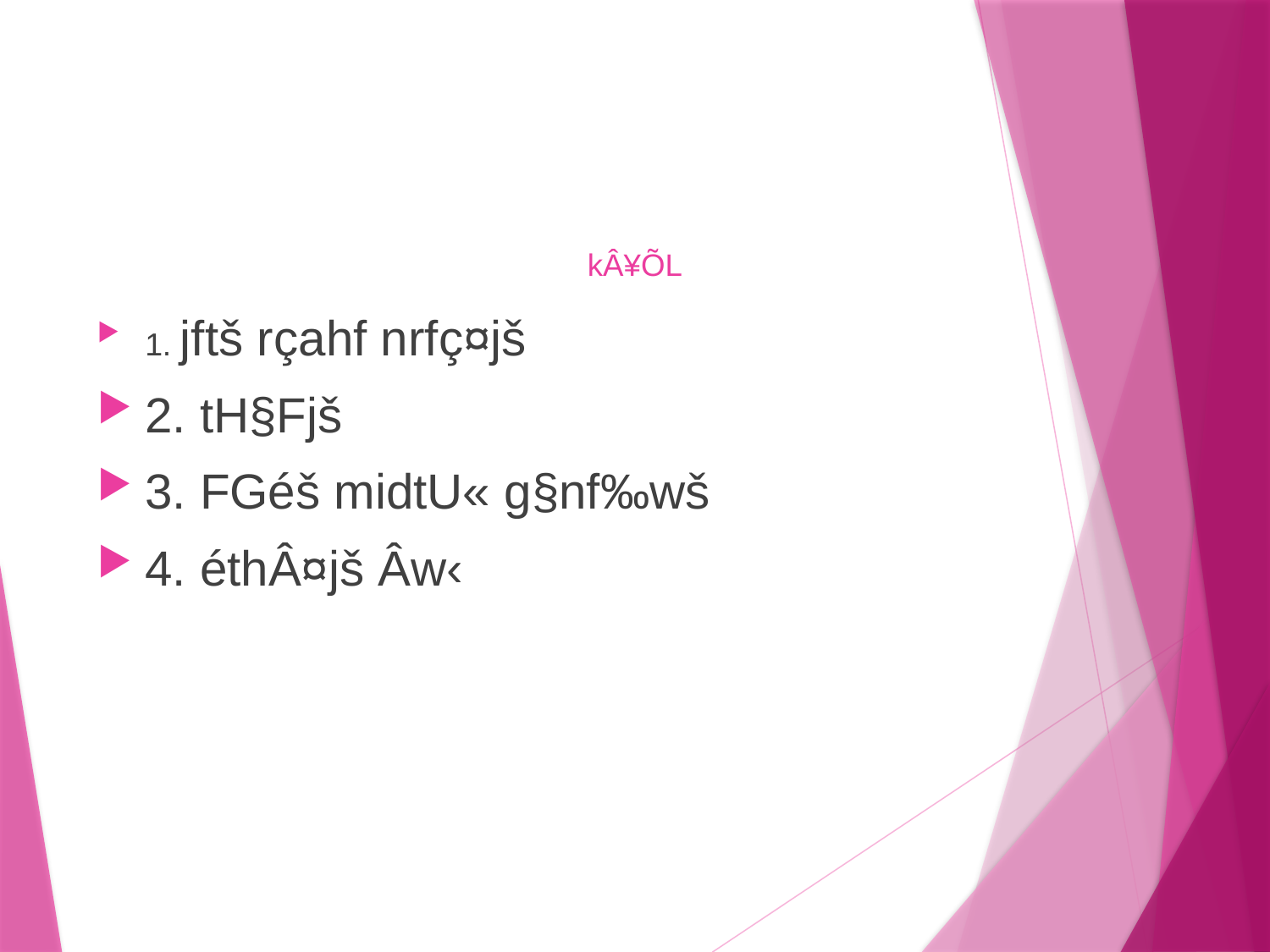

# kÂ¥ÕL
1. jftš rçahf nrfç¤jš
2. tH§Fjš
3. FGéš midtU« g§nf‰wš
4. éthÂ¤jš Âw‹